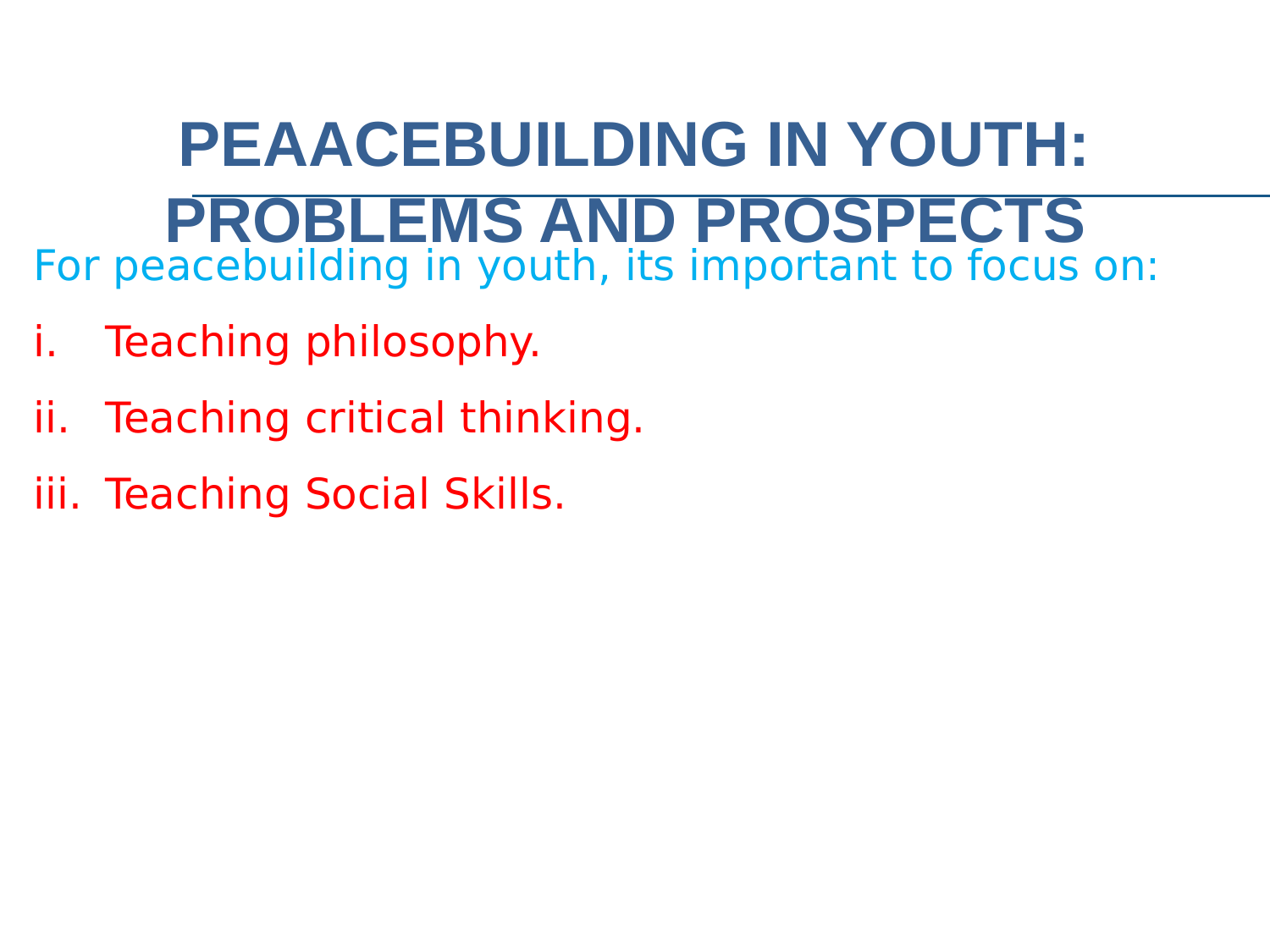

PEAACEBUILDING IN YOUTH: PROBLEMS AND PROSPECTS
For peacebuilding in youth, its important to focus on:
Teaching philosophy.
Teaching critical thinking.
Teaching Social Skills.